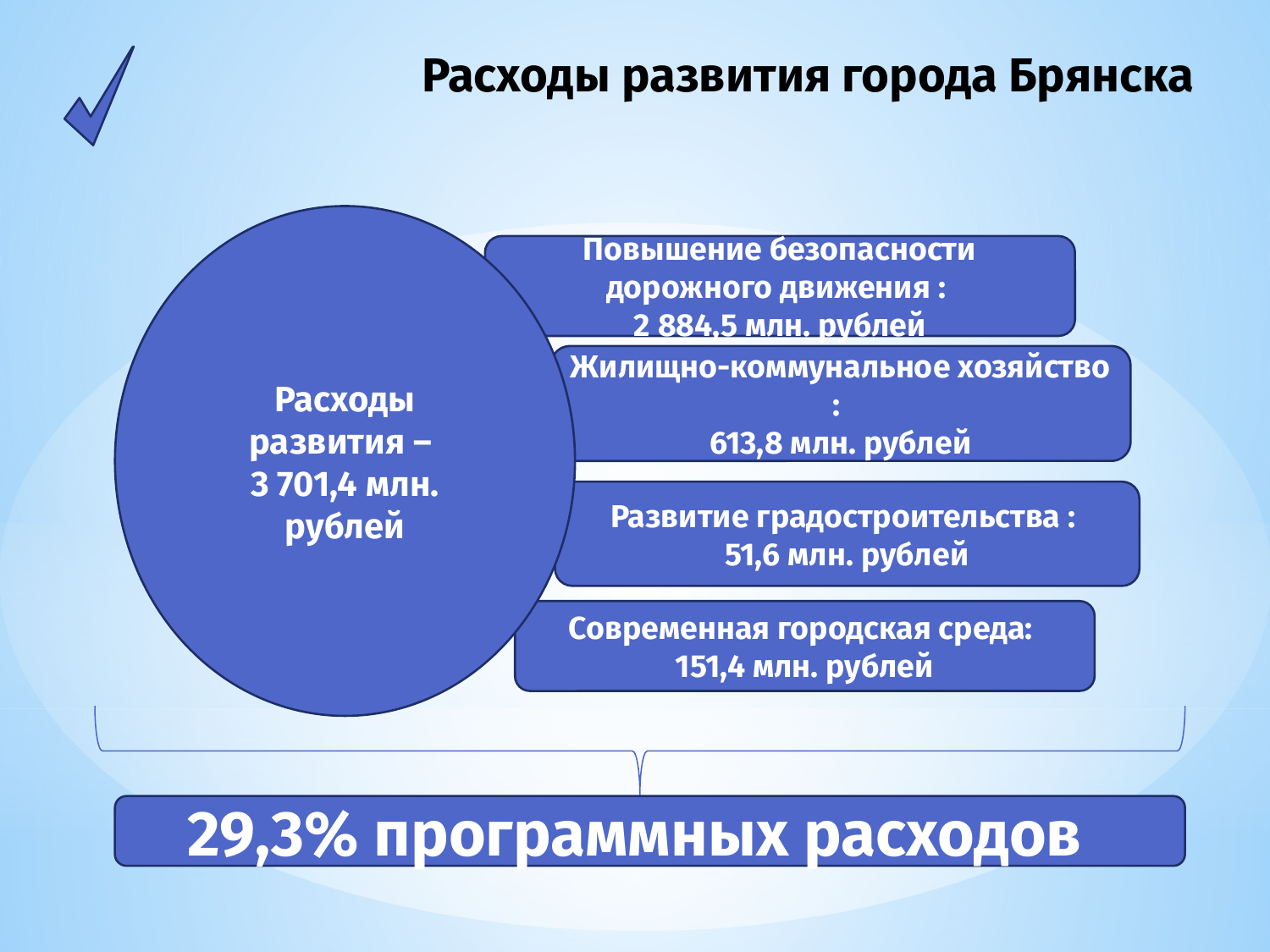

# Расходы развития города Брянска

Расходы развития –
3 701,4 млн. рублей

Повышение безопасности дорожного движения :
2 884,5 млн. рублей

Жилищно-коммунальное хозяйство :
613,8 млн. рублей
Развитие градостроительства :
51,6 млн. рублей
Современная городская среда:
151,4 млн. рублей
29,3% программных расходов